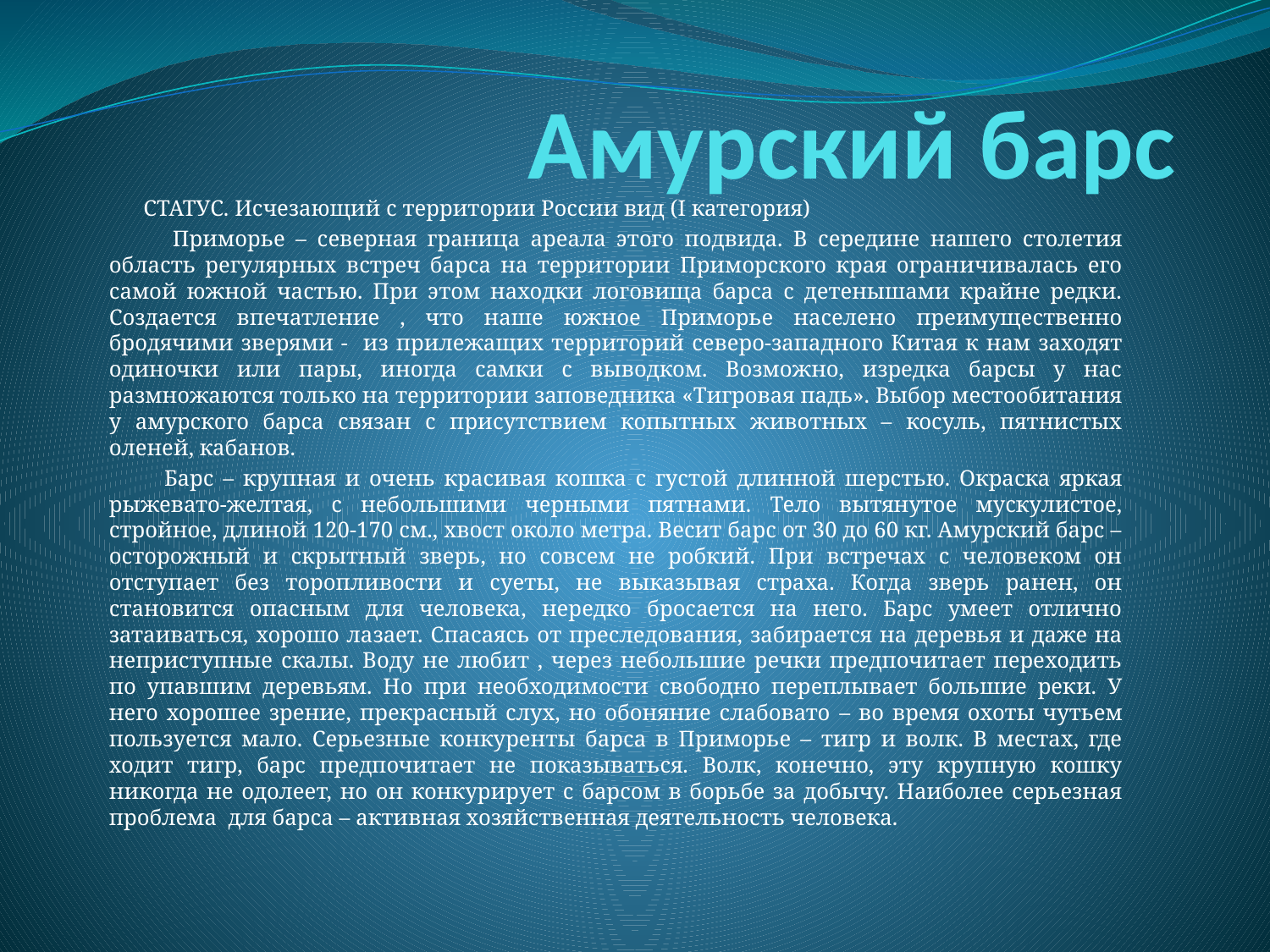

# Амурский барс
      СТАТУС. Исчезающий с территории России вид (I категория)
      Приморье – северная граница ареала этого подвида. В середине нашего столетия область регулярных встреч барса на территории Приморского края ограничивалась его самой южной частью. При этом находки логовища барса с детенышами крайне редки. Создается впечатление , что наше южное Приморье населено преимущественно бродячими зверями -  из прилежащих территорий северо-западного Китая к нам заходят одиночки или пары, иногда самки с выводком. Возможно, изредка барсы у нас размножаются только на территории заповедника «Тигровая падь». Выбор местообитания у амурского барса связан с присутствием копытных животных – косуль, пятнистых оленей, кабанов.
      Барс – крупная и очень красивая кошка с густой длинной шерстью. Окраска яркая рыжевато-желтая, с небольшими черными пятнами. Тело вытянутое мускулистое, стройное, длиной 120-170 см., хвост около метра. Весит барс от 30 до 60 кг. Амурский барс – осторожный и скрытный зверь, но совсем не робкий. При встречах с человеком он отступает без торопливости и суеты, не выказывая страха. Когда зверь ранен, он становится опасным для человека, нередко бросается на него. Барс умеет отлично затаиваться, хорошо лазает. Спасаясь от преследования, забирается на деревья и даже на неприступные скалы. Воду не любит , через небольшие речки предпочитает переходить по упавшим деревьям. Но при необходимости свободно переплывает большие реки. У него хорошее зрение, прекрасный слух, но обоняние слабовато – во время охоты чутьем пользуется мало. Серьезные конкуренты барса в Приморье – тигр и волк. В местах, где ходит тигр, барс предпочитает не показываться. Волк, конечно, эту крупную кошку никогда не одолеет, но он конкурирует с барсом в борьбе за добычу. Наиболее серьезная проблема  для барса – активная хозяйственная деятельность человека.